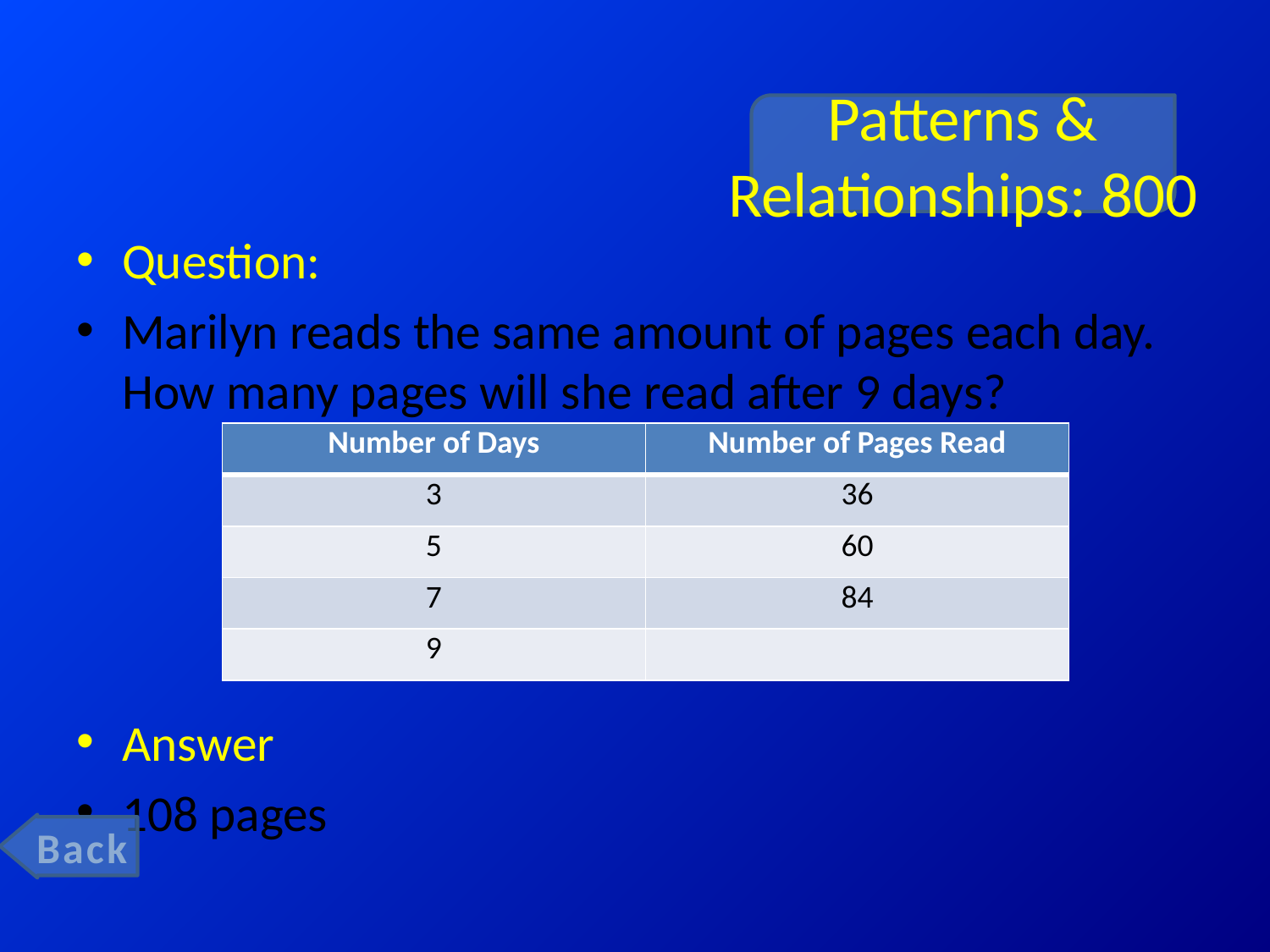

# Patterns & Relationships: 800

Question:
Marilyn reads the same amount of pages each day. How many pages will she read after 9 days?

Answer
108 pages
| Number of Days | Number of Pages Read |
| --- | --- |
| 3 | 36 |
| 5 | 60 |
| 7 | 84 |
| 9 |  |

Back